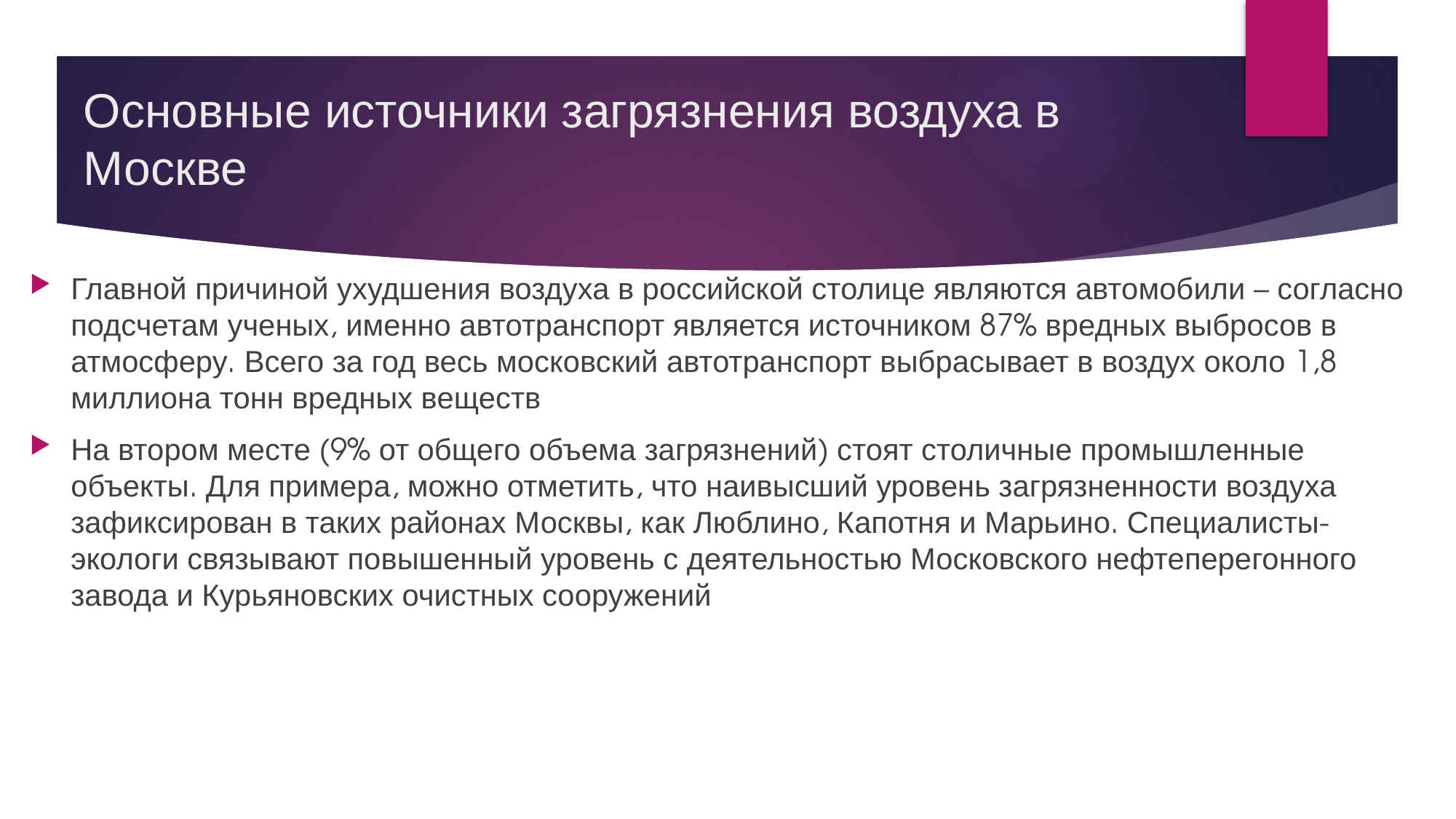

# Основные источники загрязнения воздуха в Москве
Главной причиной ухудшения воздуха в российской столице являются автомобили – согласно подсчетам ученых, именно автотранспорт является источником 87% вредных выбросов в атмосферу. Всего за год весь московский автотранспорт выбрасывает в воздух около 1,8 миллиона тонн вредных веществ
На втором месте (9% от общего объема загрязнений) стоят столичные промышленные объекты. Для примера, можно отметить, что наивысший уровень загрязненности воздуха зафиксирован в таких районах Москвы, как Люблино, Капотня и Марьино. Специалисты-экологи связывают повышенный уровень с деятельностью Московского нефтеперегонного завода и Курьяновских очистных сооружений